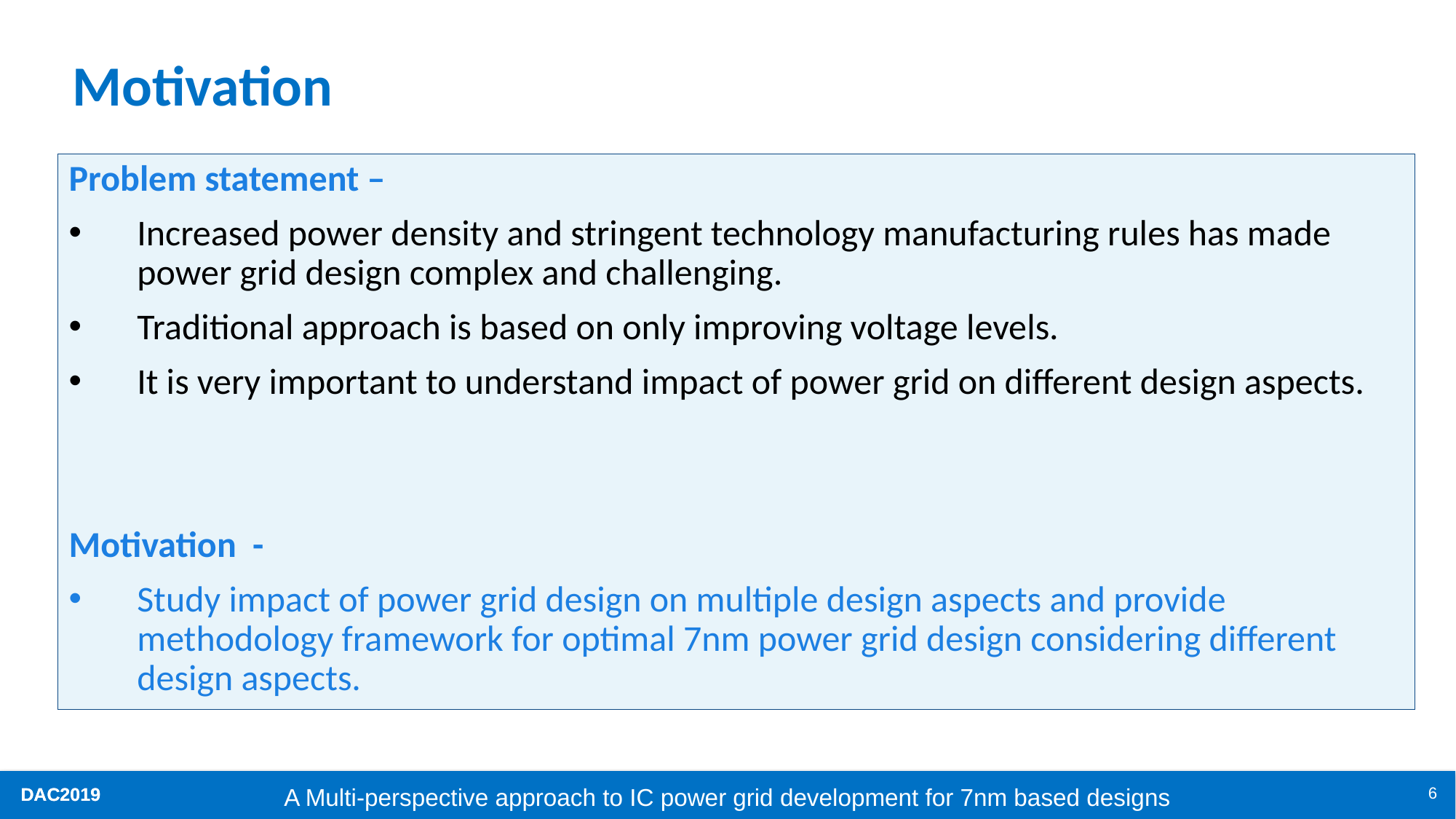

# Motivation
Problem statement –
Increased power density and stringent technology manufacturing rules has made power grid design complex and challenging.
Traditional approach is based on only improving voltage levels.
It is very important to understand impact of power grid on different design aspects.

Motivation  -
Study impact of power grid design on multiple design aspects and provide methodology framework for optimal 7nm power grid design considering different design aspects.
6